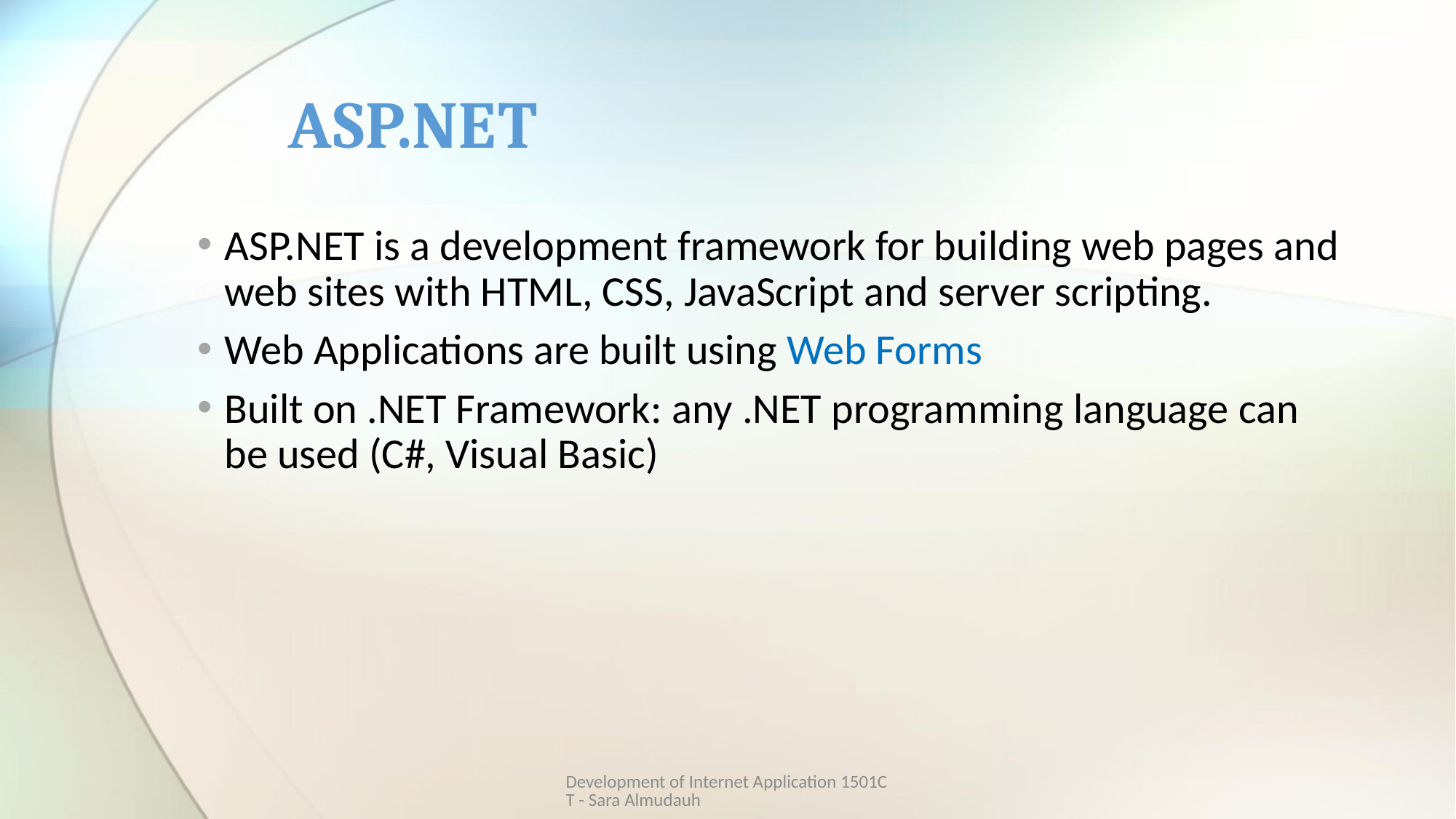

# ASP.NET
ASP.NET is a development framework for building web pages and web sites with HTML, CSS, JavaScript and server scripting.
Web Applications are built using Web Forms
Built on .NET Framework: any .NET programming language can be used (C#, Visual Basic)

Development of Internet Application 1501CT - Sara Almudauh